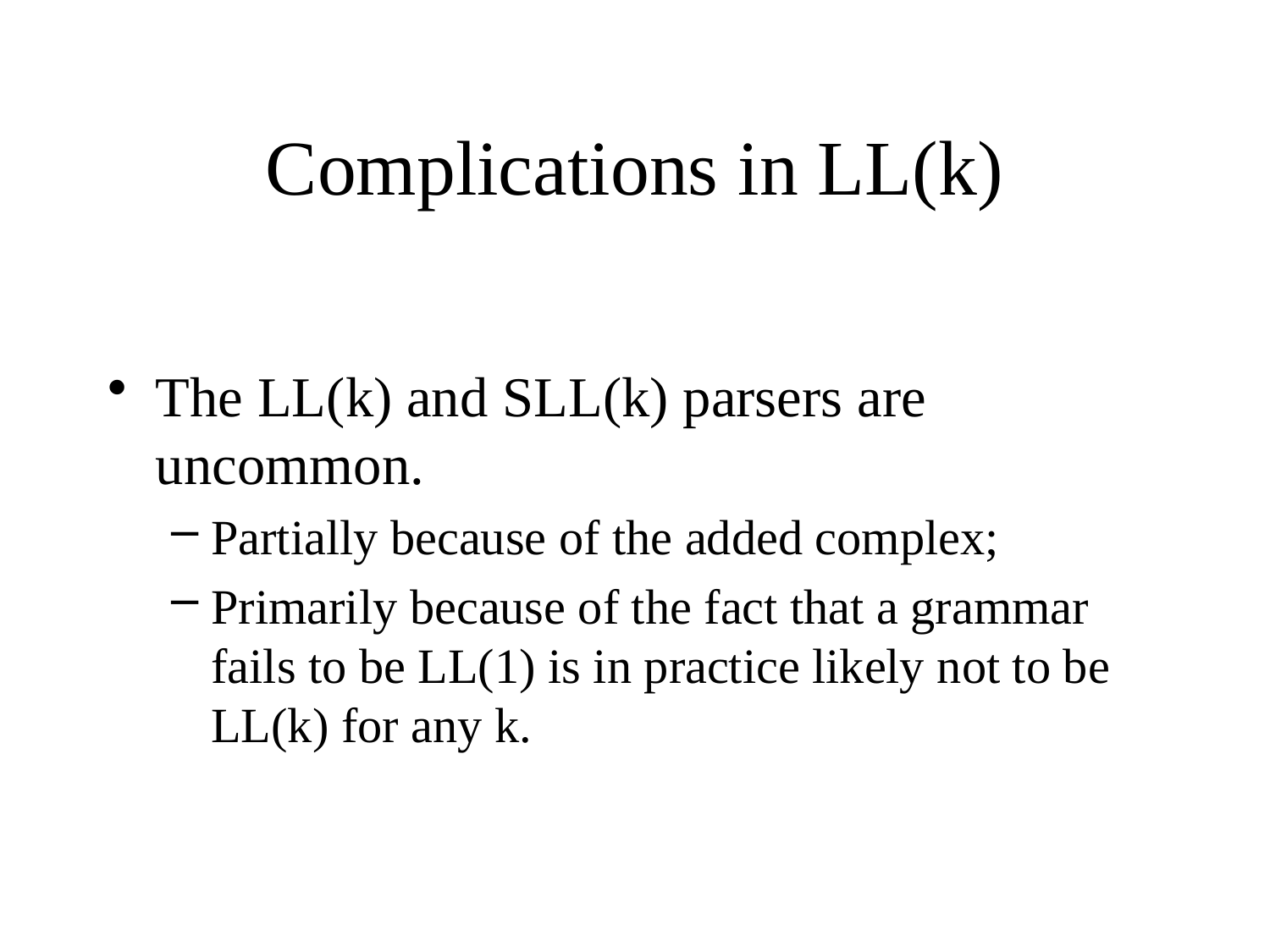

# Complications in LL(k)

The LL(k) and SLL(k) parsers are uncommon.
Partially because of the added complex;
Primarily because of the fact that a grammar fails to be LL(1) is in practice likely not to be LL(k) for any k.